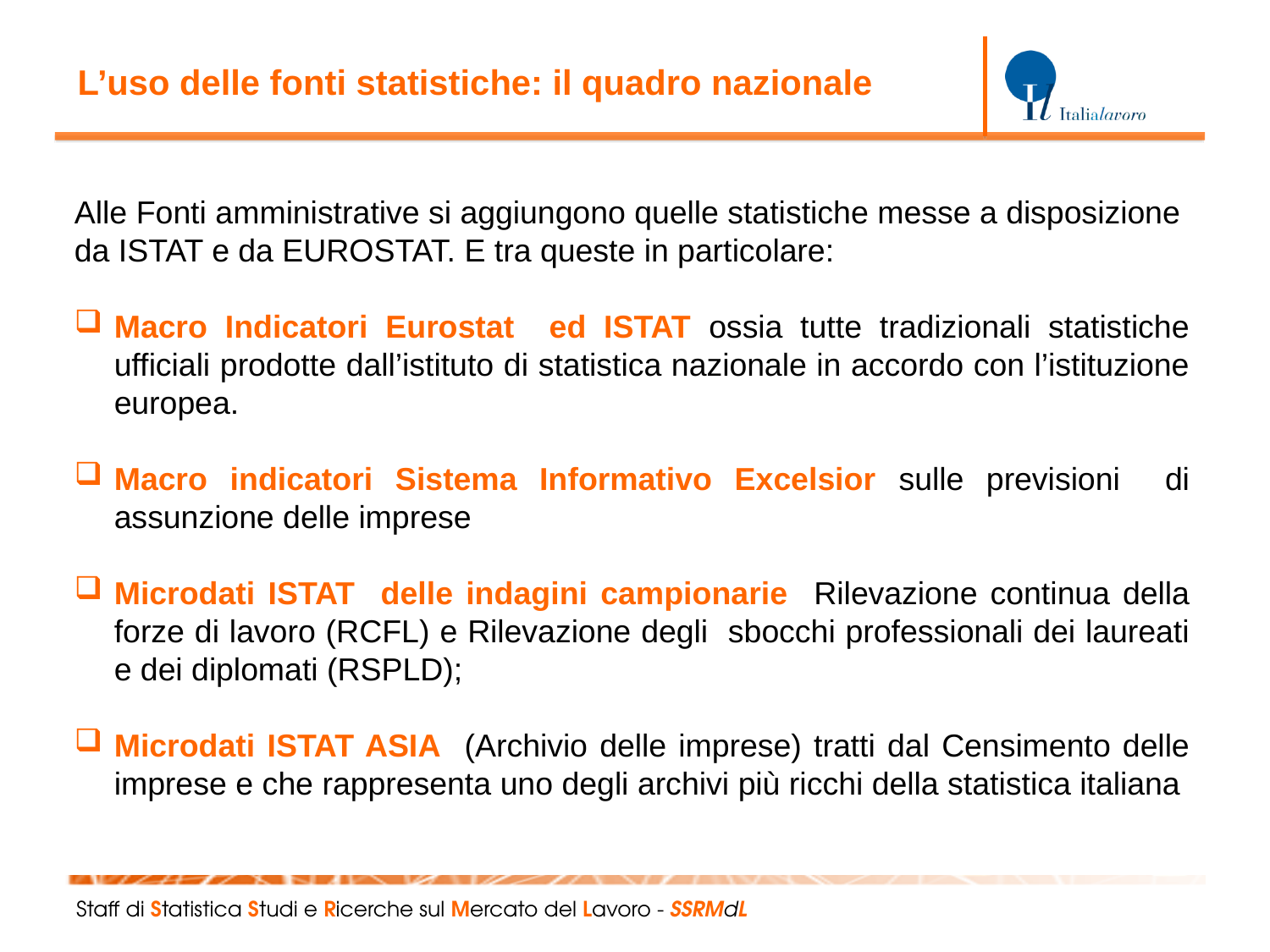

L’uso delle fonti statistiche: il quadro nazionale
Alle Fonti amministrative si aggiungono quelle statistiche messe a disposizione  da ISTAT e da EUROSTAT. E tra queste in particolare:

Macro Indicatori Eurostat  ed ISTAT ossia tutte tradizionali statistiche ufficiali prodotte dall’istituto di statistica nazionale in accordo con l’istituzione europea.

Macro indicatori Sistema Informativo Excelsior sulle previsioni  di assunzione delle imprese

Microdati ISTAT  delle indagini campionarie  Rilevazione continua della forze di lavoro (RCFL) e Rilevazione degli  sbocchi professionali dei laureati e dei diplomati (RSPLD);

Microdati ISTAT ASIA  (Archivio delle imprese) tratti dal Censimento delle imprese e che rappresenta uno degli archivi più ricchi della statistica italiana
Staff di Statistica Studi e Ricerche sul Mercato del Lavoro - SSRMdL